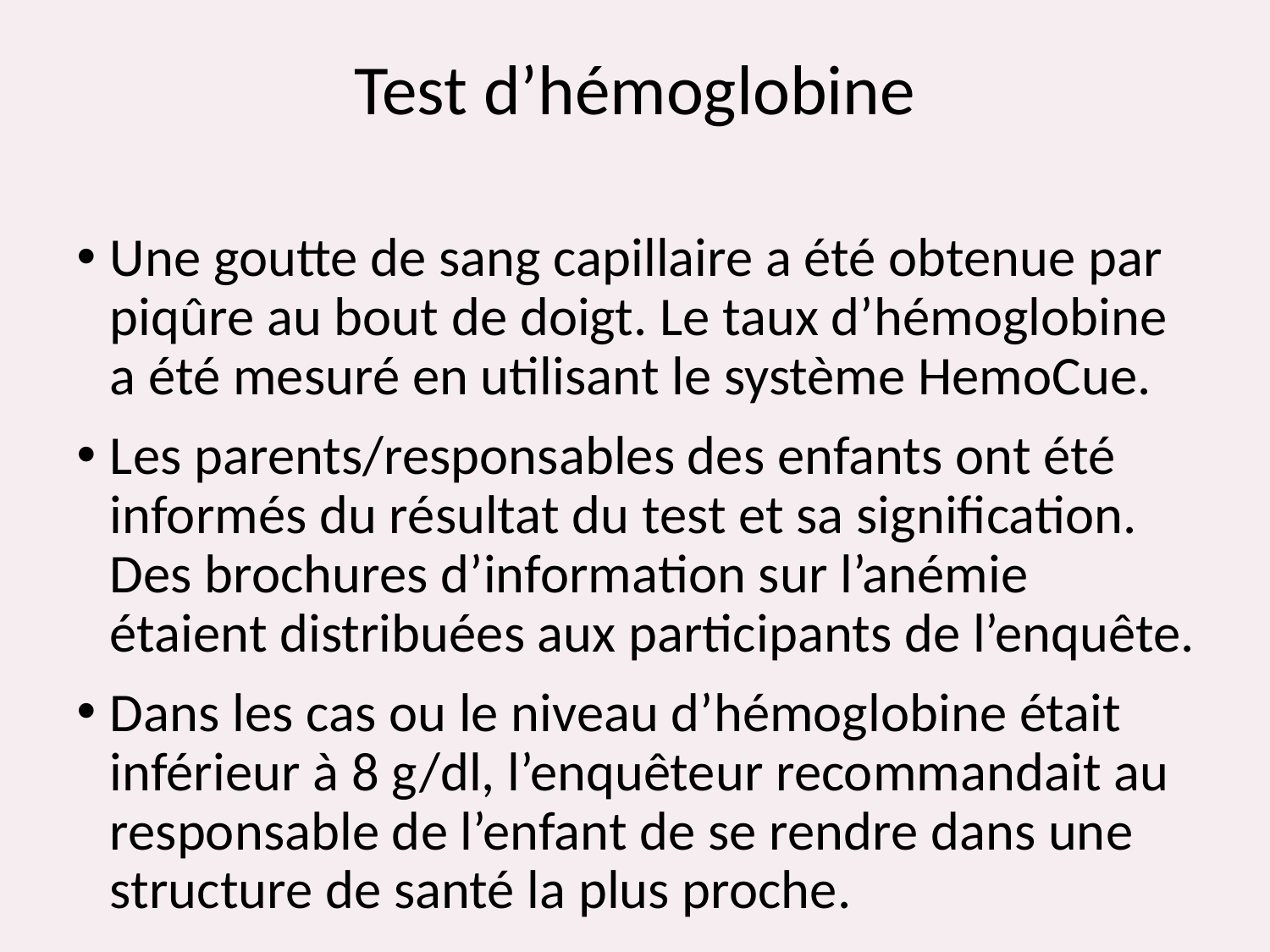

# Test d’hémoglobine
Une goutte de sang capillaire a été obtenue par piqûre au bout de doigt. Le taux d’hémoglobine a été mesuré en utilisant le système HemoCue.
Les parents/responsables des enfants ont été informés du résultat du test et sa signification. Des brochures d’information sur l’anémie étaient distribuées aux participants de l’enquête.
Dans les cas ou le niveau d’hémoglobine était inférieur à 8 g/dl, l’enquêteur recommandait au responsable de l’enfant de se rendre dans une structure de santé la plus proche.